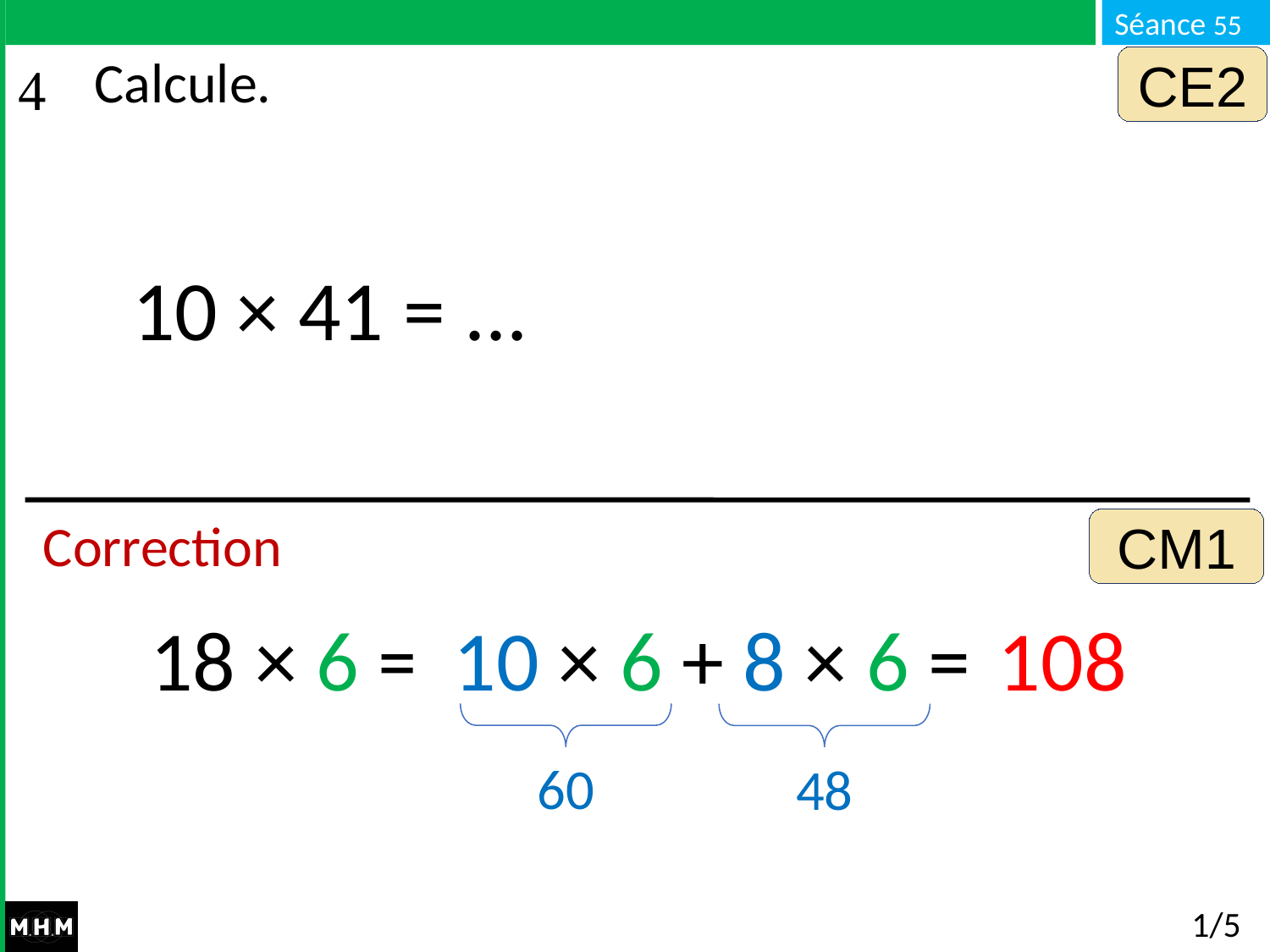

CE2
Calcule.
10 × 41 = ...

CM1
# Correction
18 × 6 = …
10 × 6 + 8 × 6 = …
108

60

48
1/5